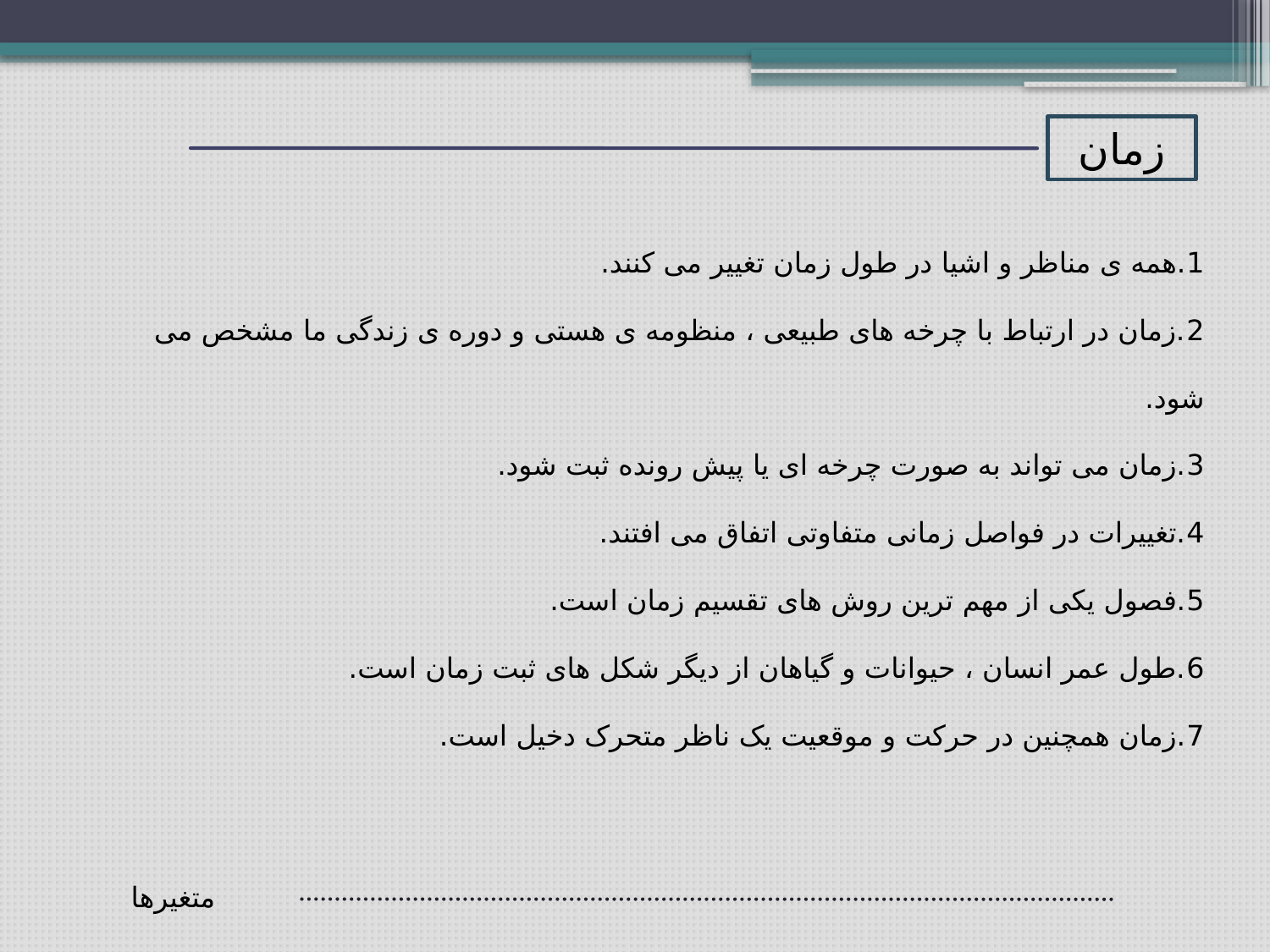

زمان
1.همه ی مناظر و اشیا در طول زمان تغییر می کنند.
2.زمان در ارتباط با چرخه های طبیعی ، منظومه ی هستی و دوره ی زندگی ما مشخص می شود.
3.زمان می تواند به صورت چرخه ای یا پیش رونده ثبت شود.
4.تغییرات در فواصل زمانی متفاوتی اتفاق می افتند.
5.فصول یکی از مهم ترین روش های تقسیم زمان است.
6.طول عمر انسان ، حیوانات و گیاهان از دیگر شکل های ثبت زمان است.
7.زمان همچنین در حرکت و موقعیت یک ناظر متحرک دخیل است.
متغیرها